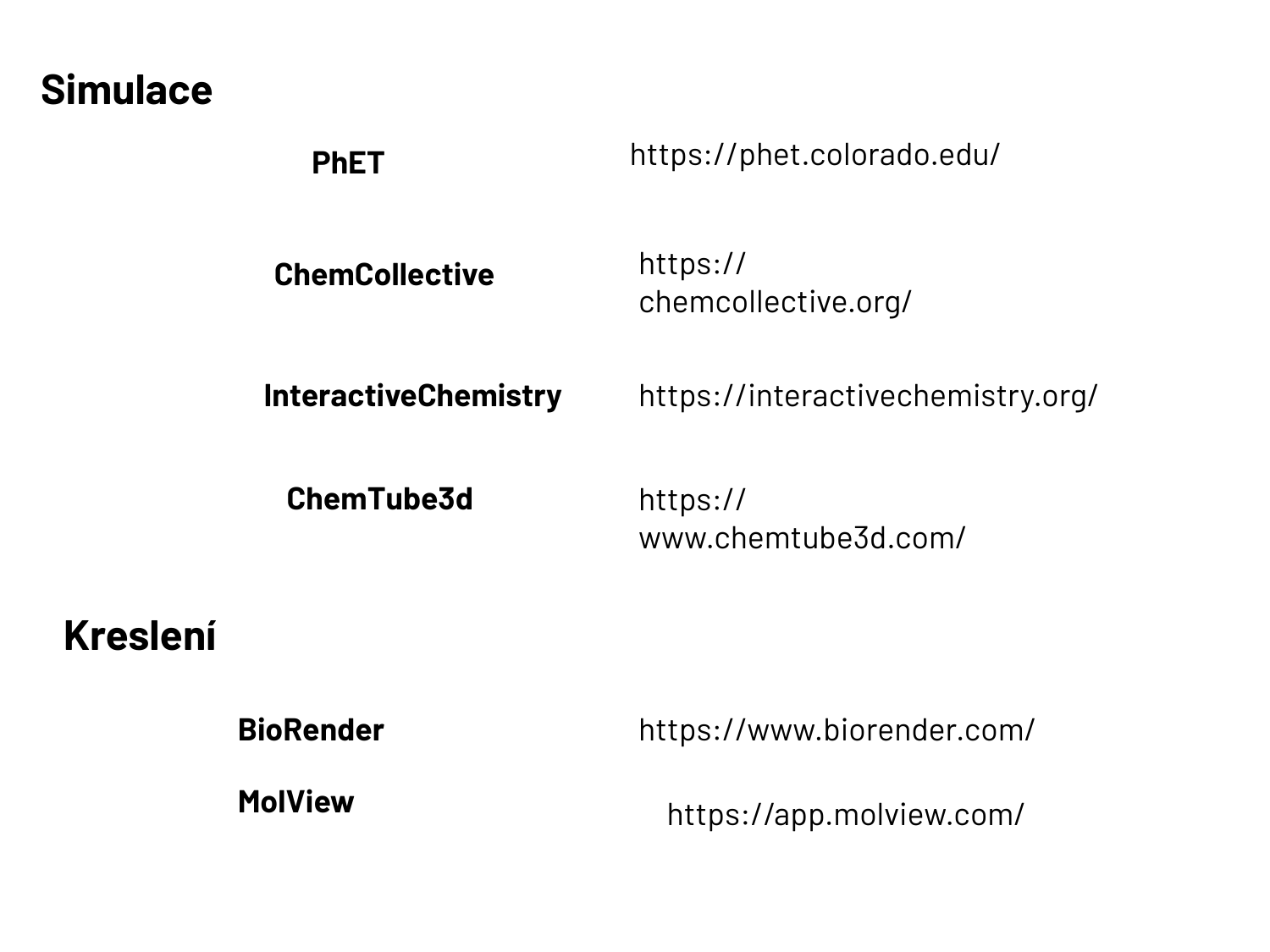

# Simulace
https://phet.colorado.edu/
PhET
https://chemcollective.org/
ChemCollective
InteractiveChemistry
https://interactivechemistry.org/
ChemTube3d
https://www.chemtube3d.com/
Kreslení
BioRender
https://www.biorender.com/
MolView
https://app.molview.com/